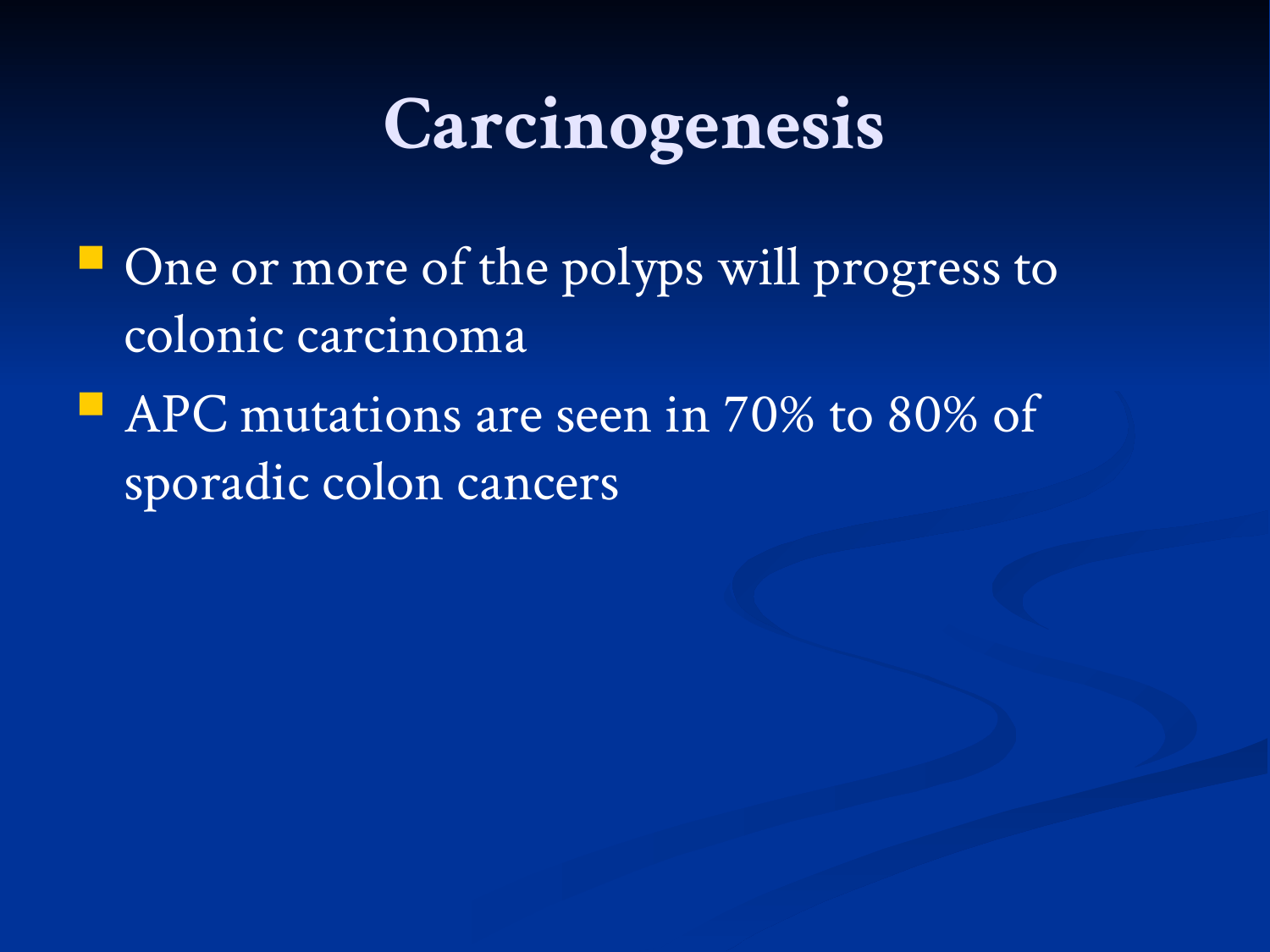

# Carcinogenesis
One or more of the polyps will progress to colonic carcinoma
APC mutations are seen in 70% to 80% of sporadic colon cancers